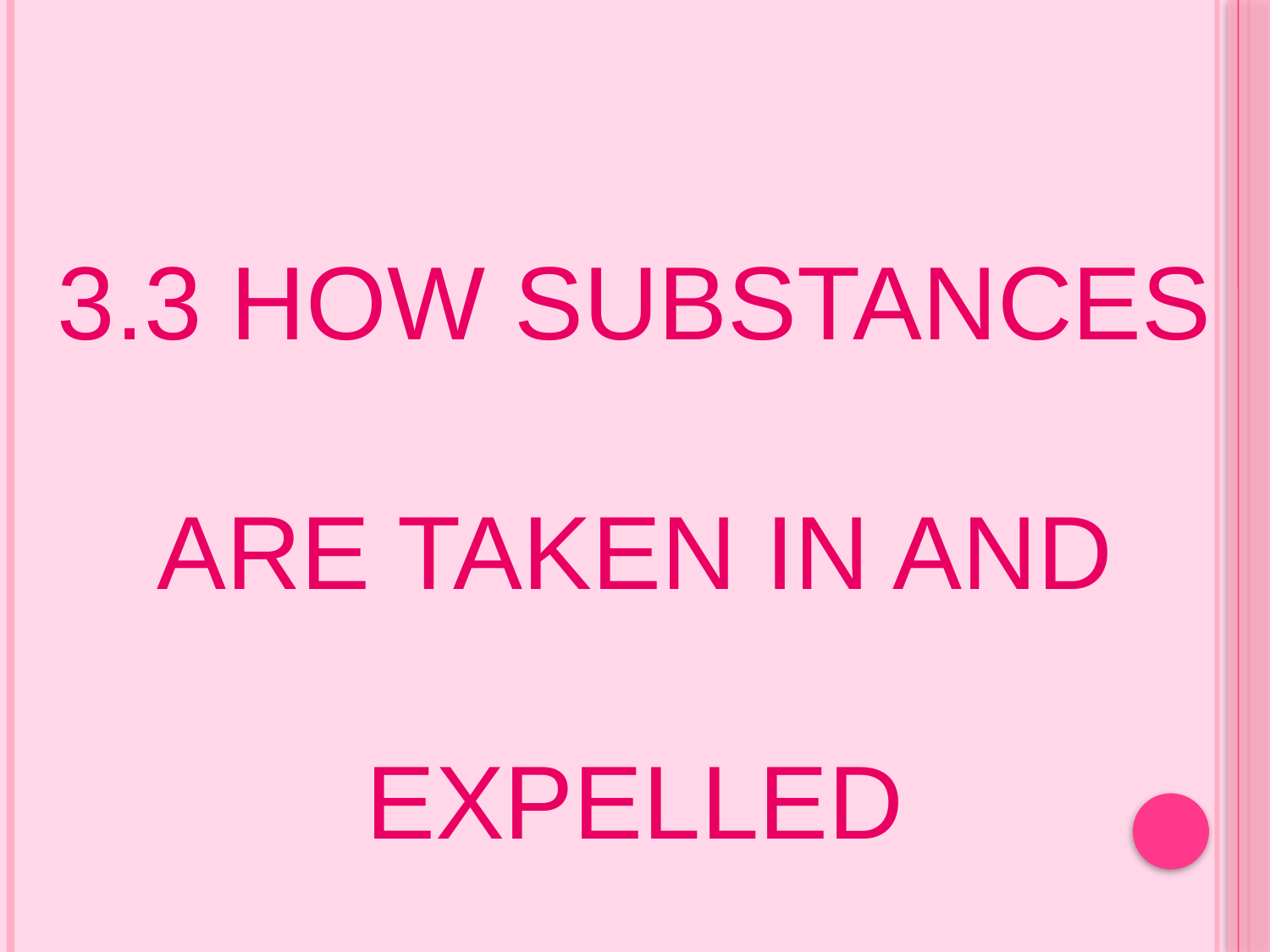

# 3.3 HOW SUBSTANCES ARE TAKEN IN AND EXPELLED